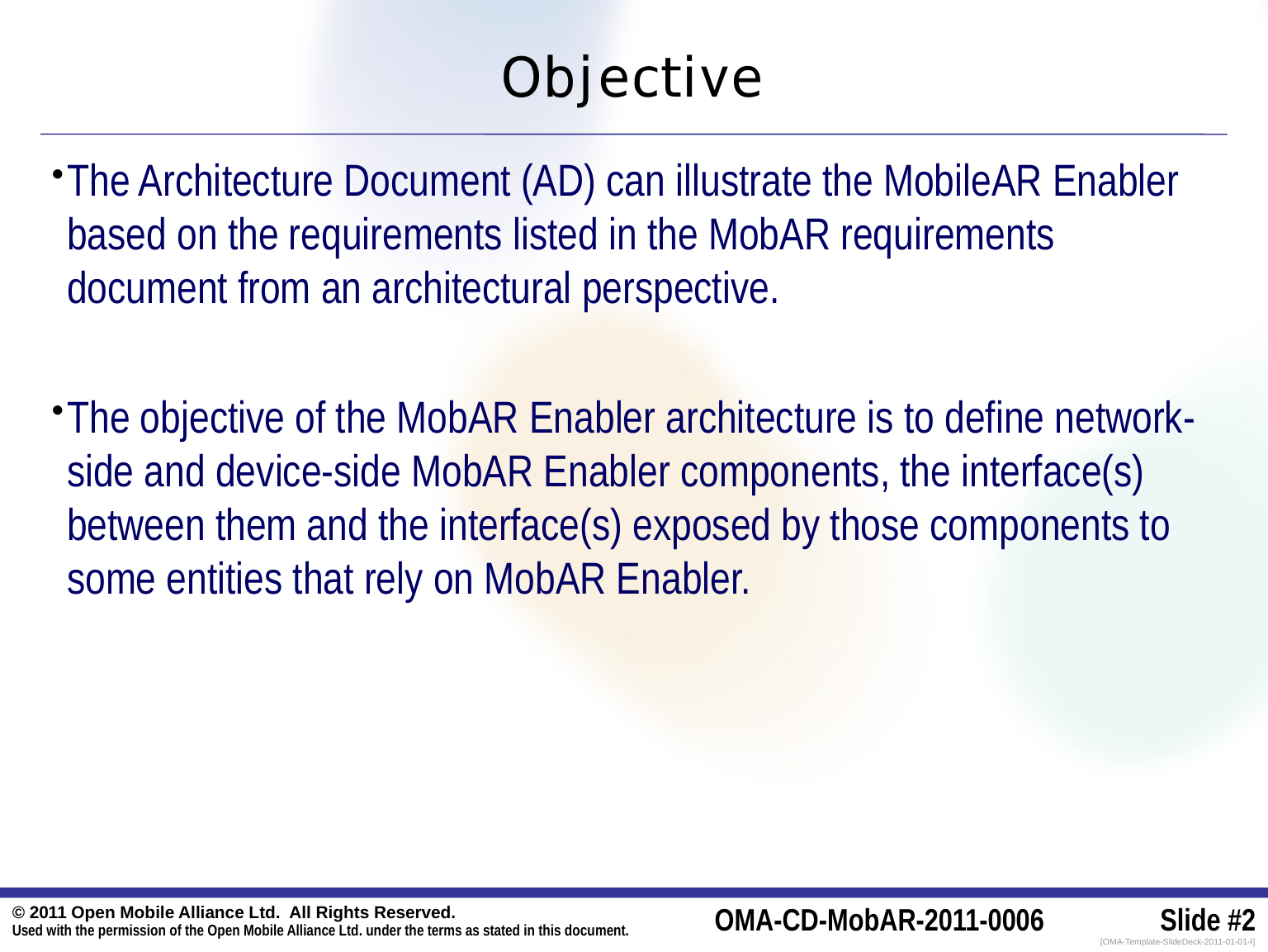

# Objective
The Architecture Document (AD) can illustrate the MobileAR Enabler based on the requirements listed in the MobAR requirements document from an architectural perspective.

The objective of the MobAR Enabler architecture is to define network-side and device-side MobAR Enabler components, the interface(s) between them and the interface(s) exposed by those components to some entities that rely on MobAR Enabler.